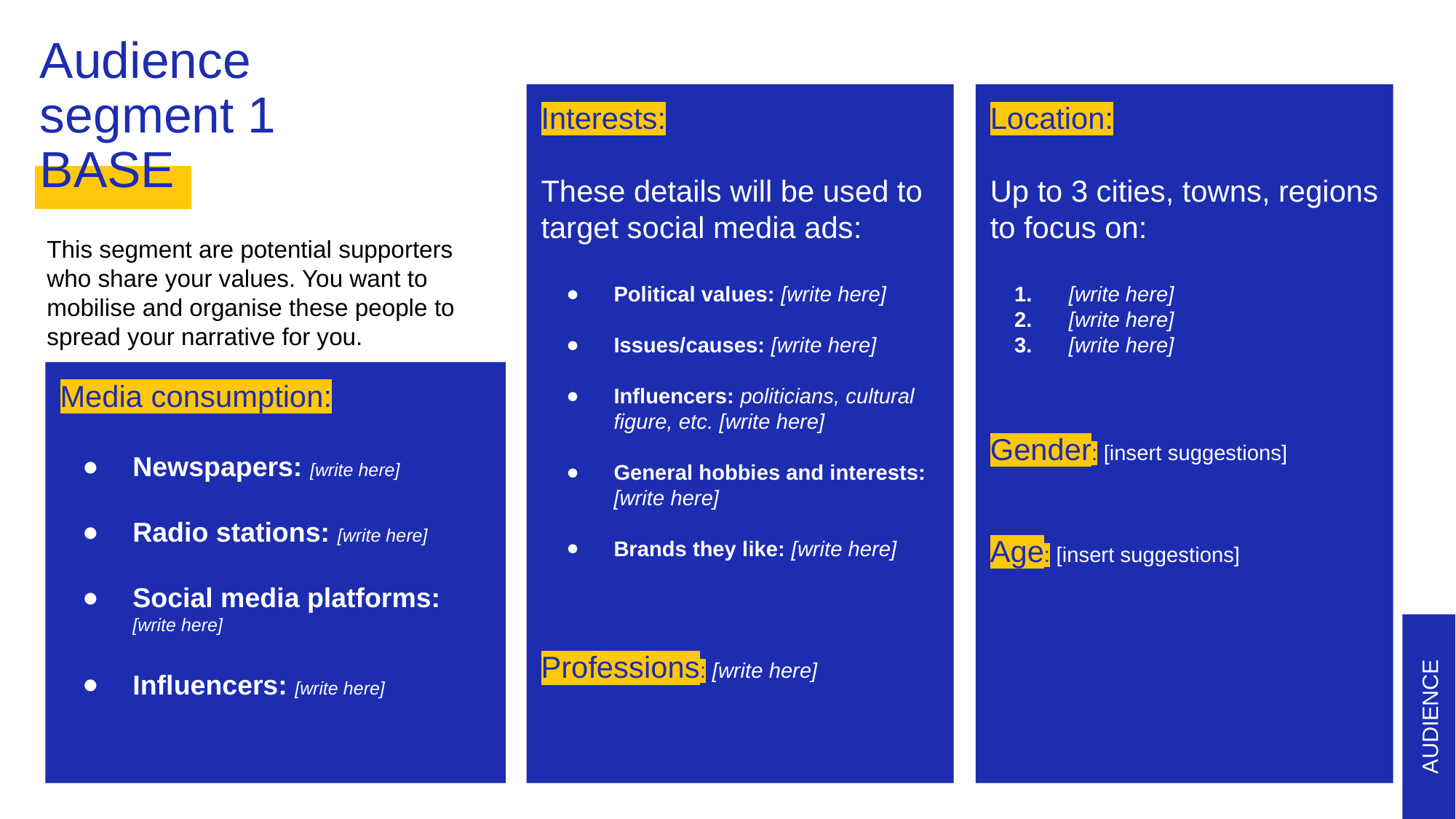

Audience
segment 1
BASE
Interests:
These details will be used to target social media ads:

Political values: [write here]
Issues/causes: [write here]
Influencers: politicians, cultural figure, etc. [write here]
General hobbies and interests:
[write here]
Brands they like: [write here]

Professions: [write here]

Location:

Up to 3 cities, towns, regions to focus on:

 [write here]
 [write here]
 [write here]

Gender: [insert suggestions]

Age: [insert suggestions]

This segment are potential supporters who share your values. You want to mobilise and organise these people to spread your narrative for you.
Media consumption:

Newspapers: [write here]
Radio stations: [write here]
Social media platforms: [write here]
Influencers: [write here]

AUDIENCE